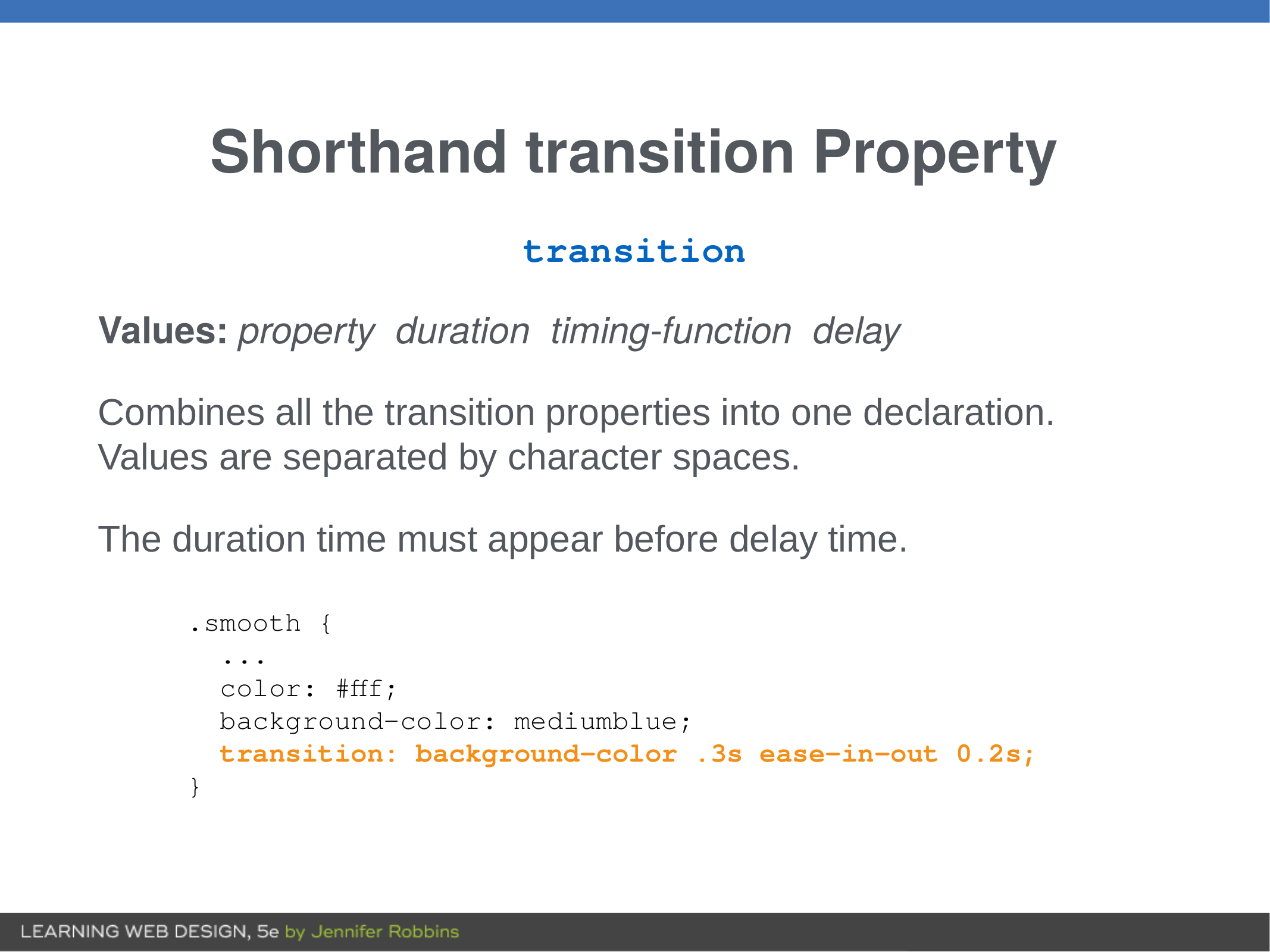

# Shorthand transition Property
transition
Values: property  duration  timing-function  delay
Combines all the transition properties into one declaration. Values are separated by character spaces.
The duration time must appear before delay time.
.smooth {
  ...
  color: #fff;
  background-color: mediumblue;
  transition: background-color .3s ease-in-out 0.2s;
}